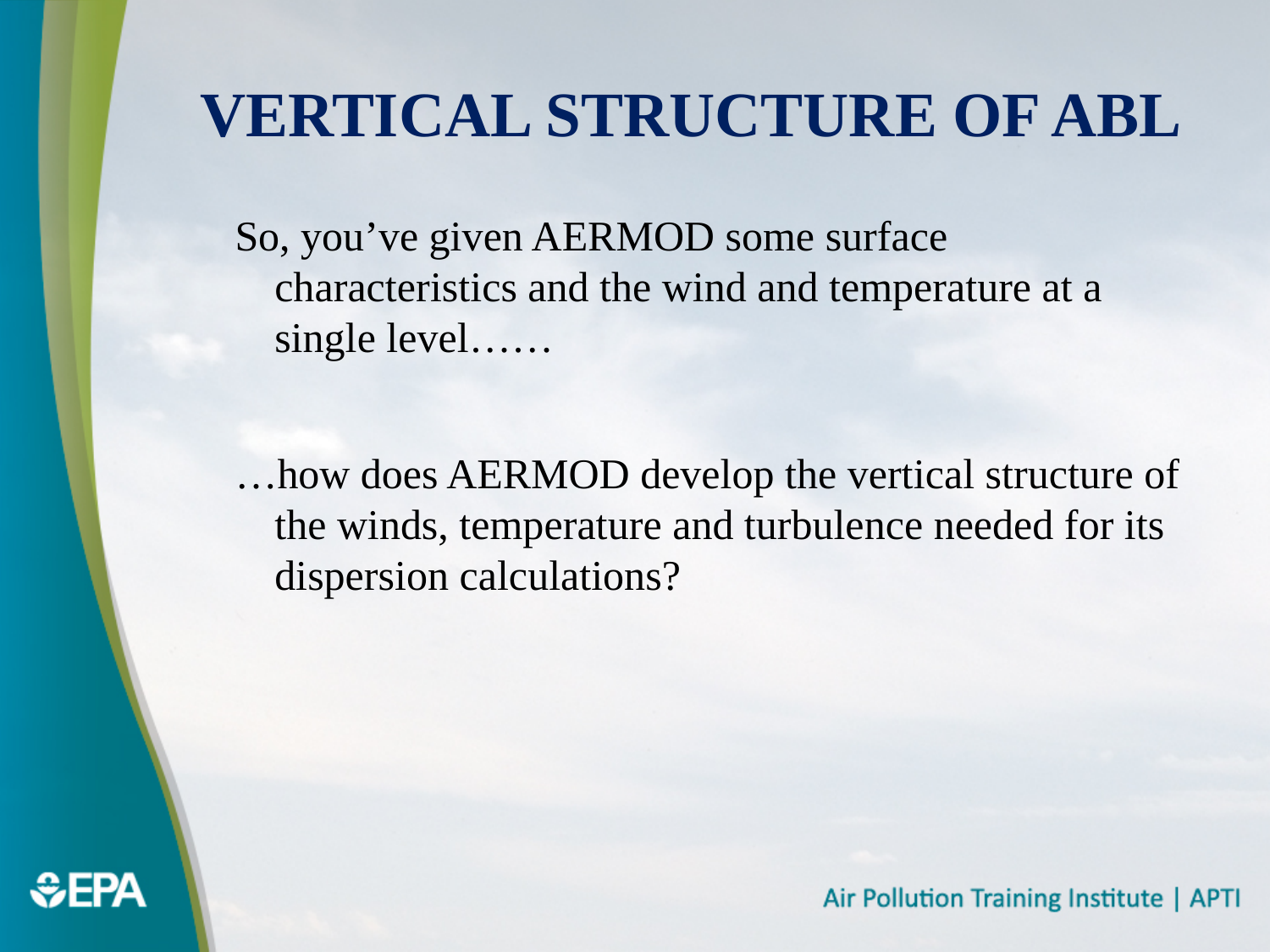

# Vertical Structure of ABL
So, you’ve given AERMOD some surface characteristics and the wind and temperature at a single level……

…how does AERMOD develop the vertical structure of the winds, temperature and turbulence needed for its dispersion calculations?